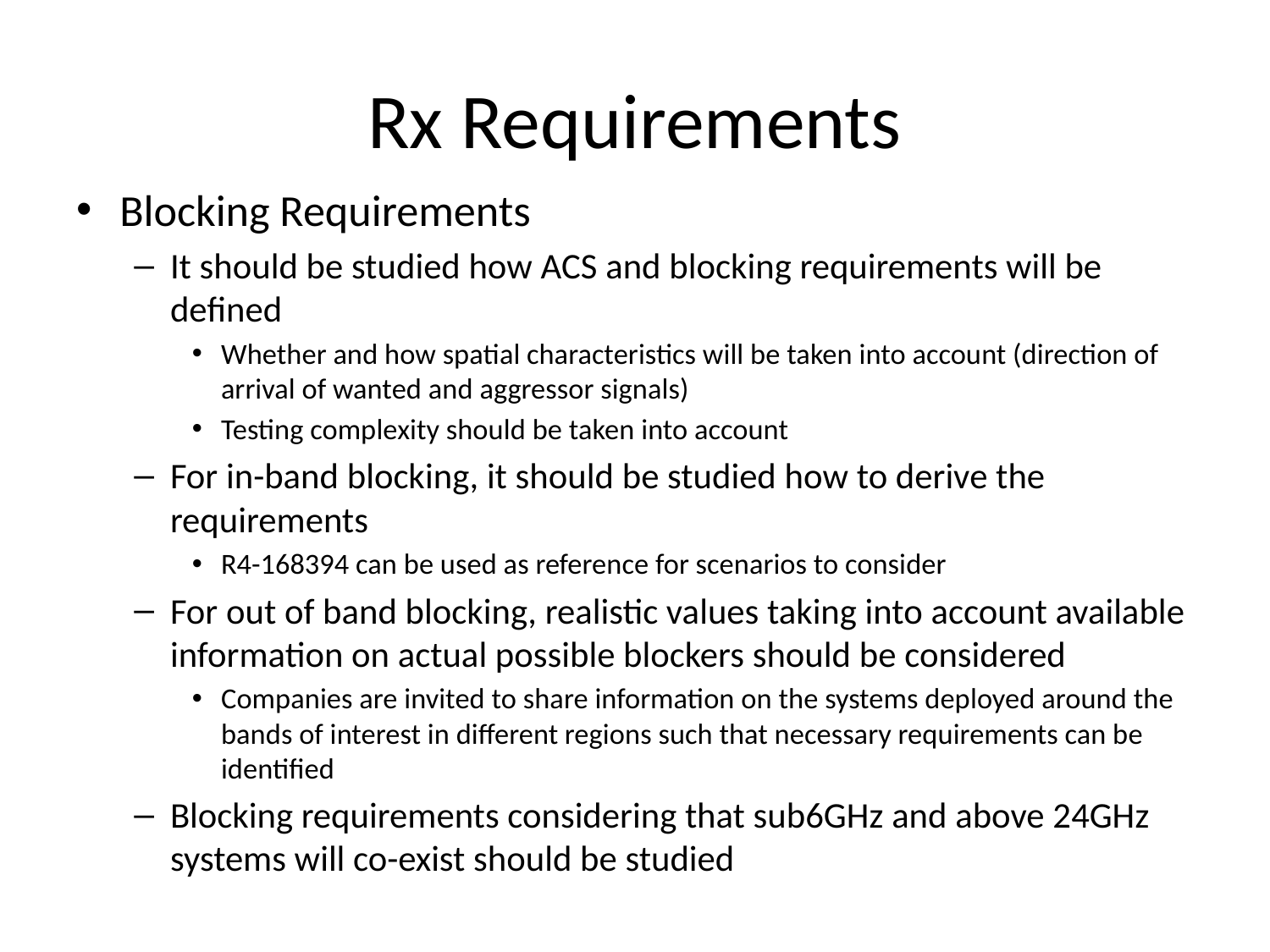

# Rx Requirements
Blocking Requirements
It should be studied how ACS and blocking requirements will be defined
Whether and how spatial characteristics will be taken into account (direction of arrival of wanted and aggressor signals)
Testing complexity should be taken into account
For in-band blocking, it should be studied how to derive the requirements
R4-168394 can be used as reference for scenarios to consider
For out of band blocking, realistic values taking into account available information on actual possible blockers should be considered
Companies are invited to share information on the systems deployed around the bands of interest in different regions such that necessary requirements can be identified
Blocking requirements considering that sub6GHz and above 24GHz systems will co-exist should be studied